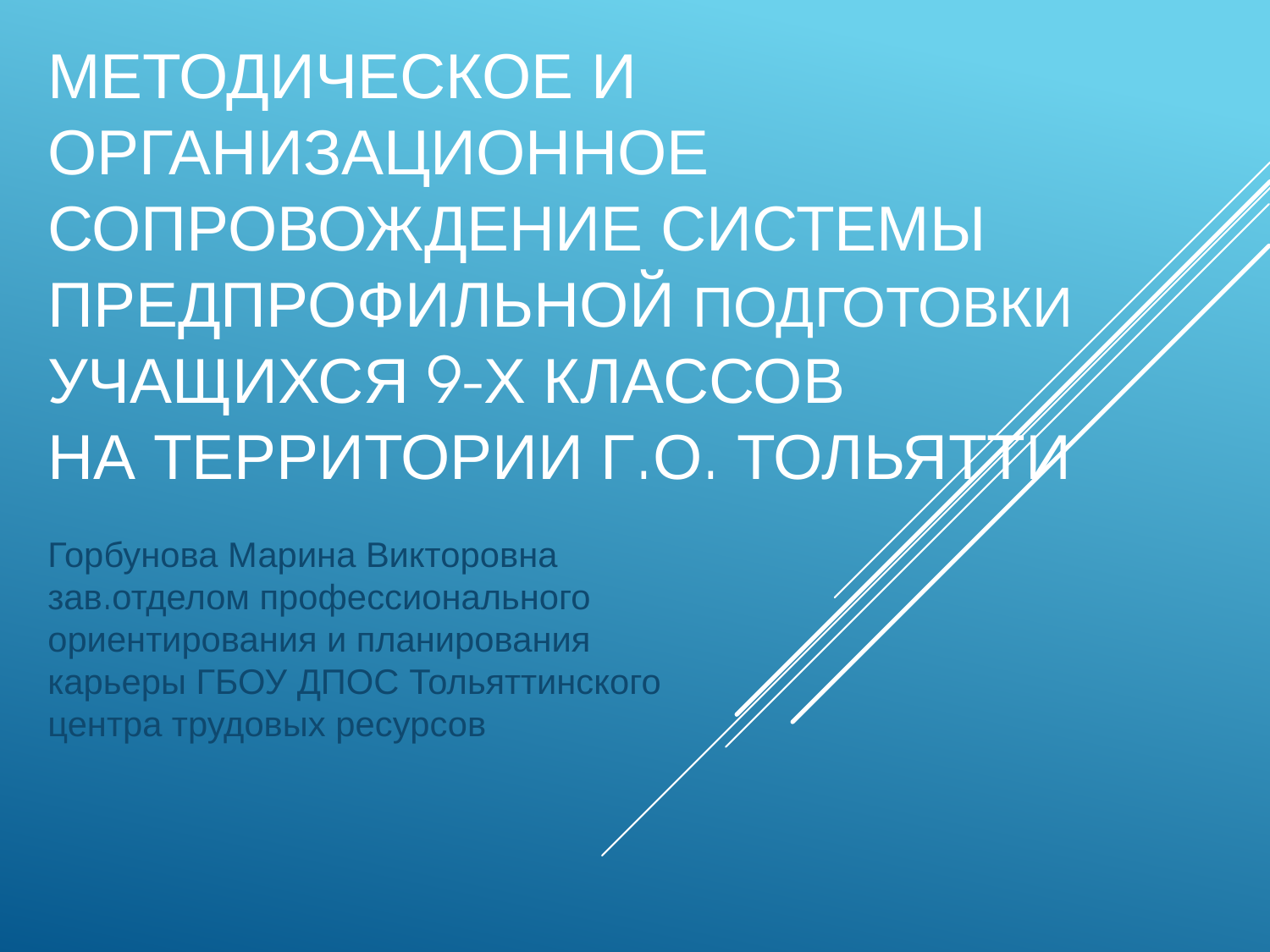

# Методическое и организационное сопровождение системы предпрофильной подготовки учащихся 9-х классов на территории г.о. Тольятти
Горбунова Марина Викторовна
зав.отделом профессионального ориентирования и планирования карьеры ГБОУ ДПОС Тольяттинского центра трудовых ресурсов